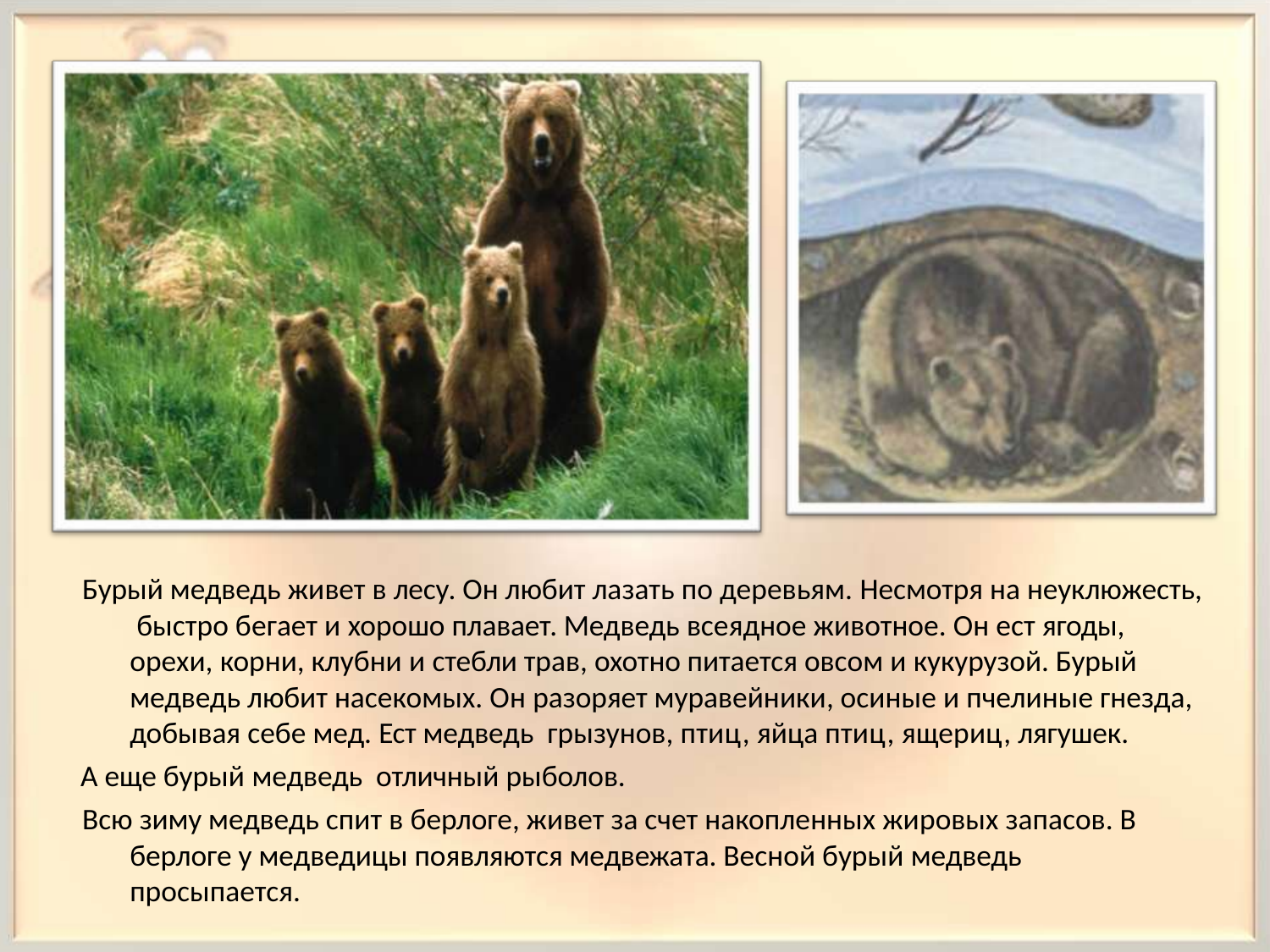

Бурый медведь живет в лесу. Он любит лазать по деревьям. Несмотря на неуклюжесть,  быстро бегает и хорошо плавает. Медведь всеядное животное. Он ест ягоды,  орехи, корни, клубни и стебли трав, охотно питается овсом и кукурузой. Бурый  медведь любит насекомых. Он разоряет муравейники, осиные и пчелиные гнезда,  добывая себе мед. Ест медведь  грызунов, птиц, яйца птиц, ящериц, лягушек.
А еще бурый медведь  отличный рыболов.
Всю зиму медведь спит в берлоге, живет за счет накопленных жировых запасов. В  берлоге у медведицы появляются медвежата. Весной бурый медведь  просыпается.